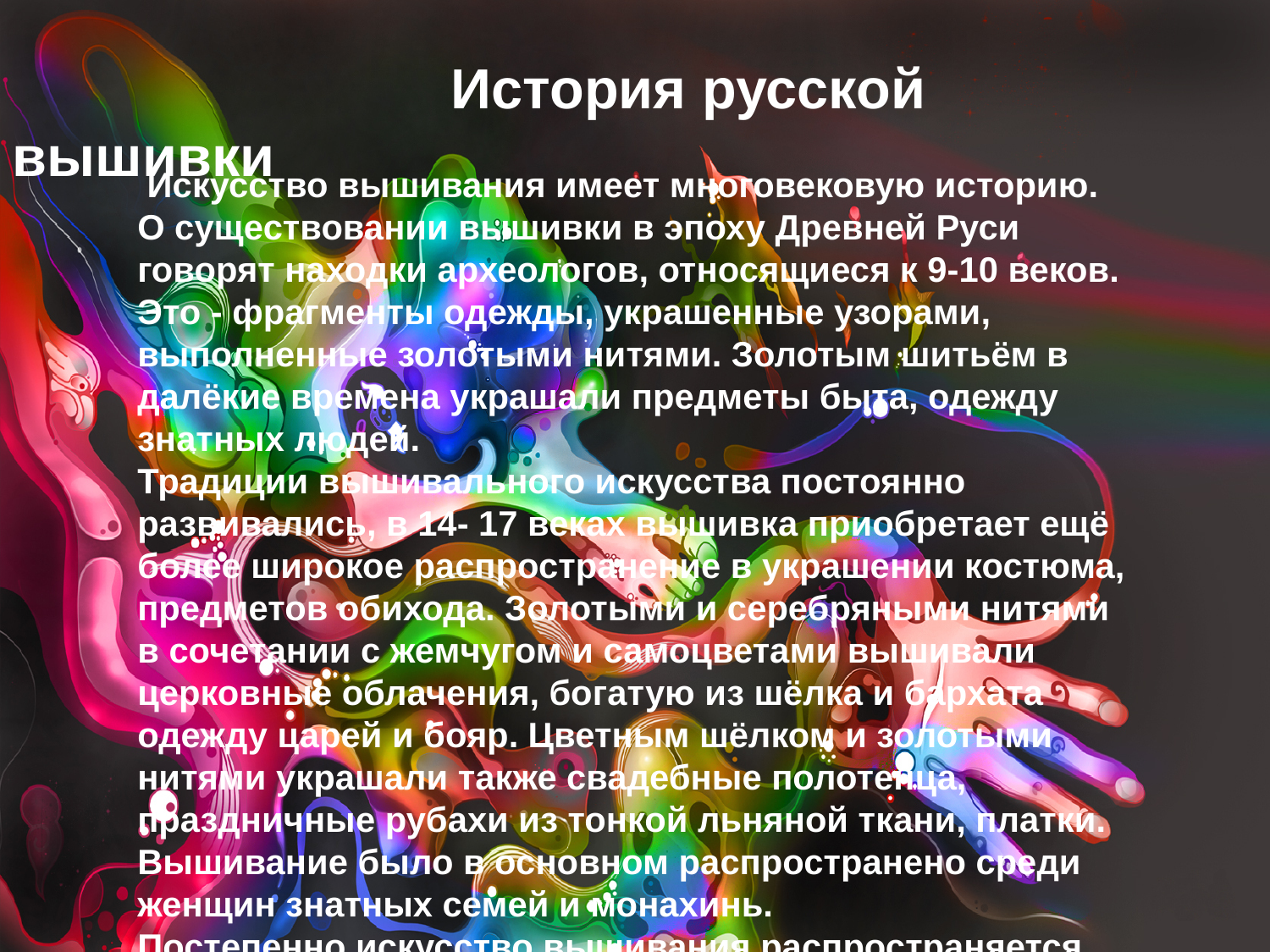

История русской вышивки
 Искусство вышивания имеет многовековую историю. О существовании вышивки в эпоху Древней Руси говорят находки археологов, относящиеся к 9-10 веков. Это - фрагменты одежды, украшенные узорами, выполненные золотыми нитями. Золотым шитьём в далёкие времена украшали предметы быта, одежду знатных людей.
Традиции вышивального искусства постоянно развивались, в 14- 17 веках вышивка приобретает ещё более широкое распространение в украшении костюма, предметов обихода. Золотыми и серебряными нитями в сочетании с жемчугом и самоцветами вышивали церковные облачения, богатую из шёлка и бархата одежду царей и бояр. Цветным шёлком и золотыми нитями украшали также свадебные полотенца, праздничные рубахи из тонкой льняной ткани, платки. Вышивание было в основном распространено среди женщин знатных семей и монахинь.
Постепенно искусство вышивания распространяется повсеместно. С 18 века оно входит в жизнь всех слоёв населения, становится одним из основных занятий девушек - крестьянок. Вышивкой украшали предметы быта- полотенца, подзоры, столешники (скатерти), праздничную и повседневную одежду, передники, головные уборы и др. изделия, как правило, выполнялись из простых, недорогих материалов, но отличались они высоким художественным мастерством